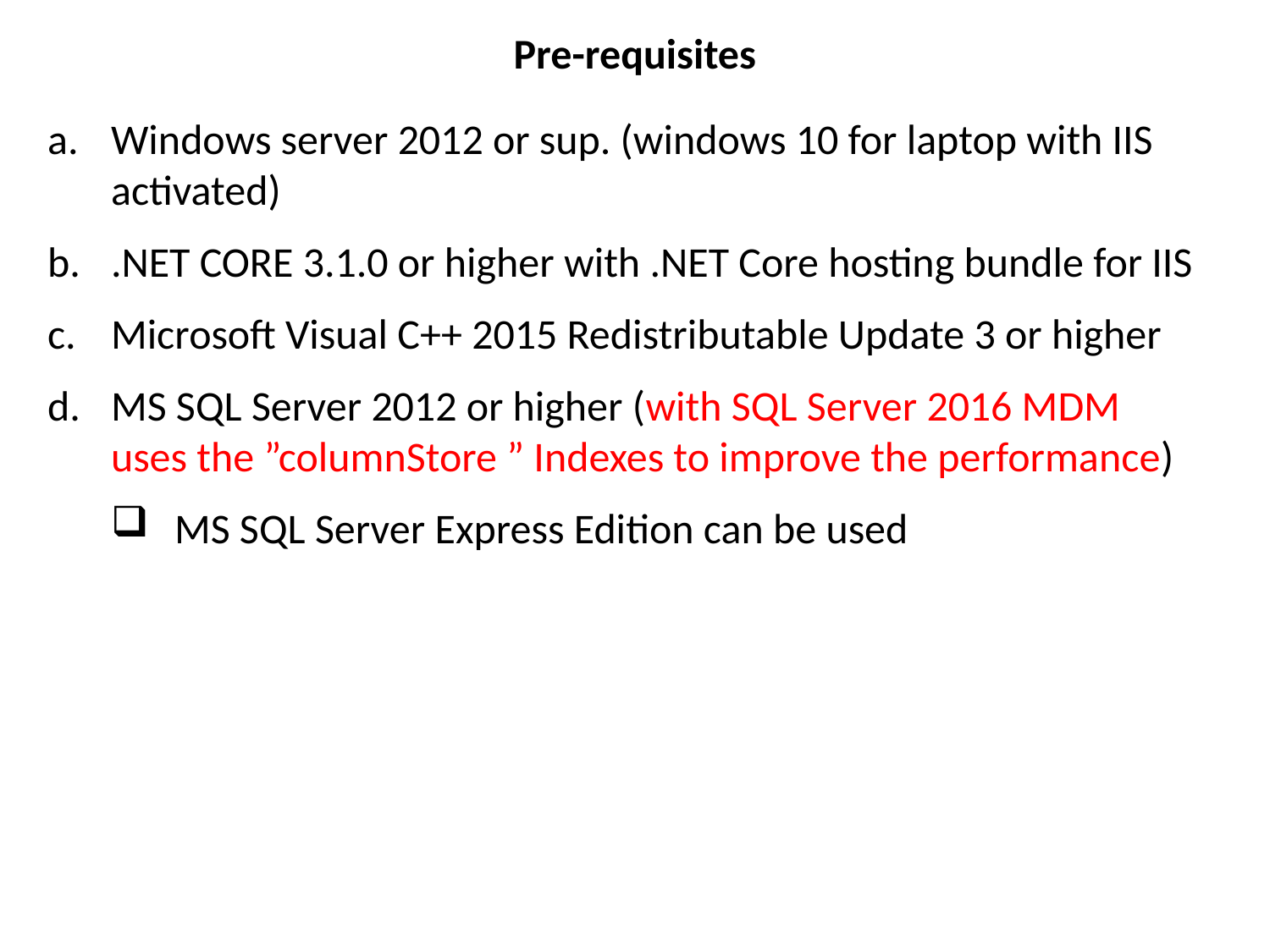

Pre-requisites
Windows server 2012 or sup. (windows 10 for laptop with IIS activated)
.NET CORE 3.1.0 or higher with .NET Core hosting bundle for IIS
Microsoft Visual C++ 2015 Redistributable Update 3 or higher
MS SQL Server 2012 or higher (with SQL Server 2016 MDM uses the ”columnStore ” Indexes to improve the performance)
MS SQL Server Express Edition can be used